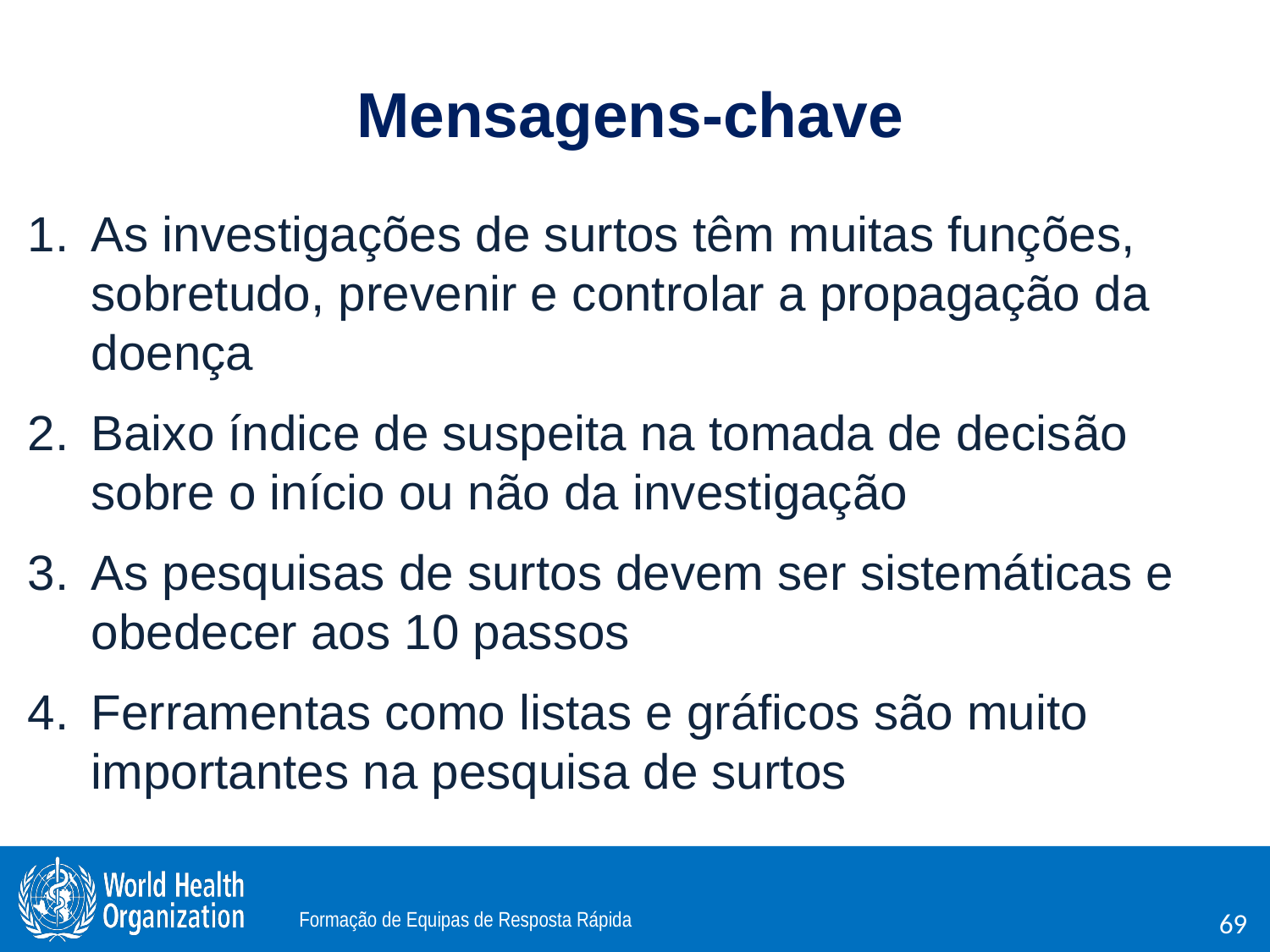

# Mensagens-chave
As investigações de surtos têm muitas funções, sobretudo, prevenir e controlar a propagação da doença
Baixo índice de suspeita na tomada de decisão sobre o início ou não da investigação
As pesquisas de surtos devem ser sistemáticas e obedecer aos 10 passos
Ferramentas como listas e gráficos são muito importantes na pesquisa de surtos